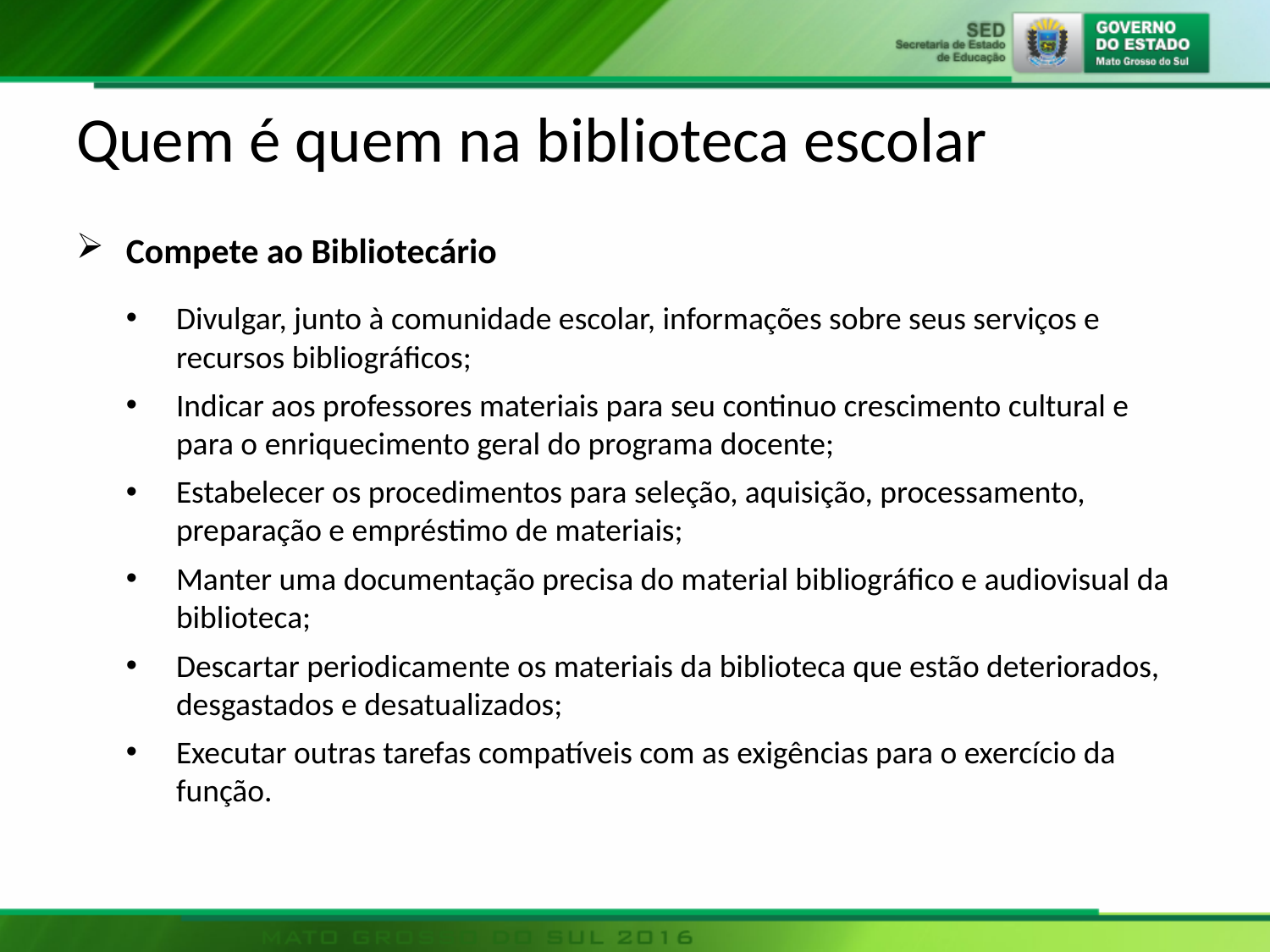

# Quem é quem na biblioteca escolar
Compete ao Bibliotecário

Divulgar, junto à comunidade escolar, informações sobre seus serviços e recursos bibliográficos;
Indicar aos professores materiais para seu continuo crescimento cultural e para o enriquecimento geral do programa docente;
Estabelecer os procedimentos para seleção, aquisição, processamento, preparação e empréstimo de materiais;
Manter uma documentação precisa do material bibliográfico e audiovisual da biblioteca;
Descartar periodicamente os materiais da biblioteca que estão deteriorados, desgastados e desatualizados;
Executar outras tarefas compatíveis com as exigências para o exercício da função.